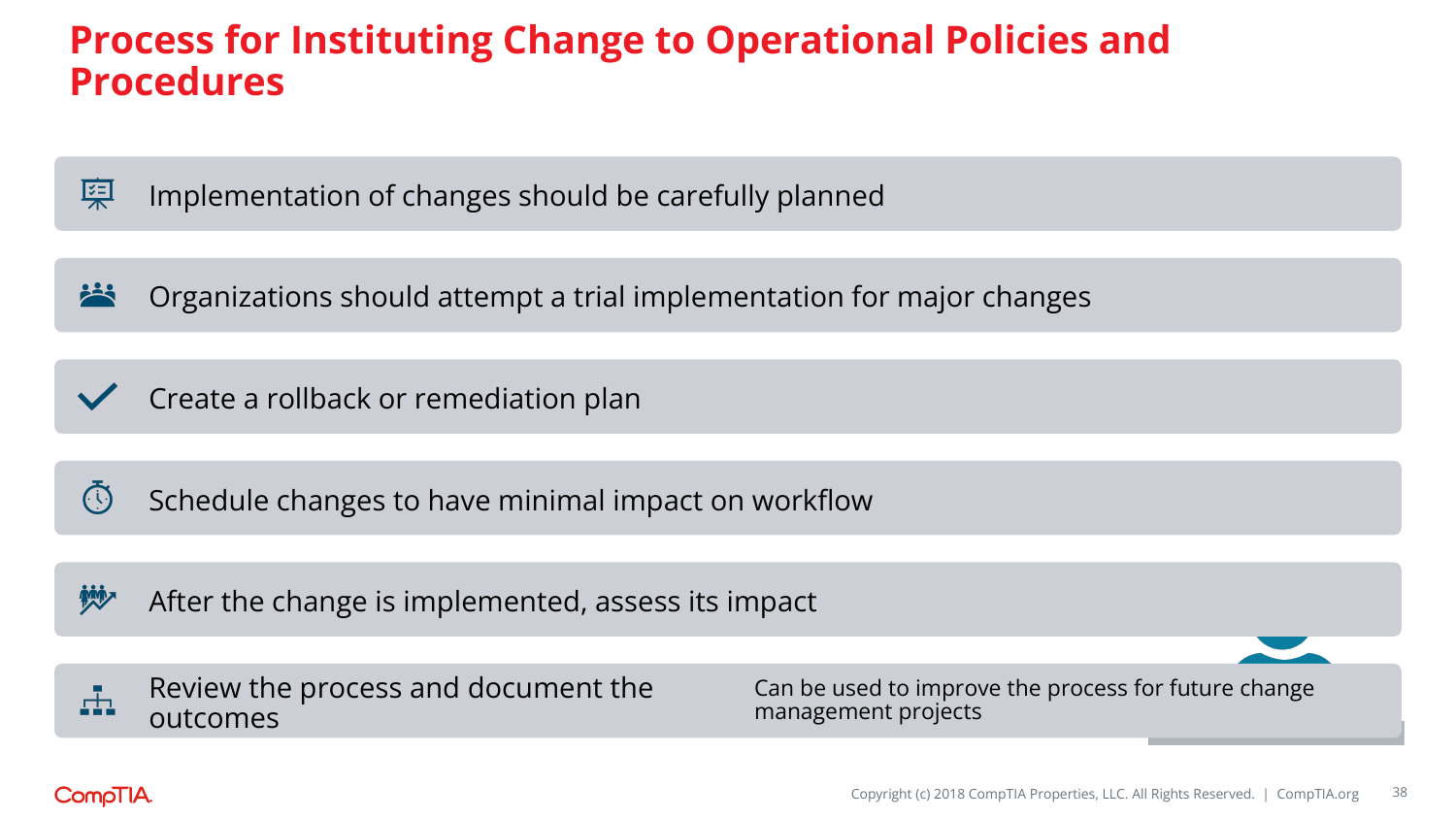

# Process for Instituting Change to Operational Policies and Procedures
Implementation of changes should be carefully planned
Organizations should attempt a trial implementation for major changes
Create a rollback or remediation plan
Schedule changes to have minimal impact on workflow
After the change is implemented, assess its impact
Review the process and document the outcomes
Can be used to improve the process for future change management projects
38